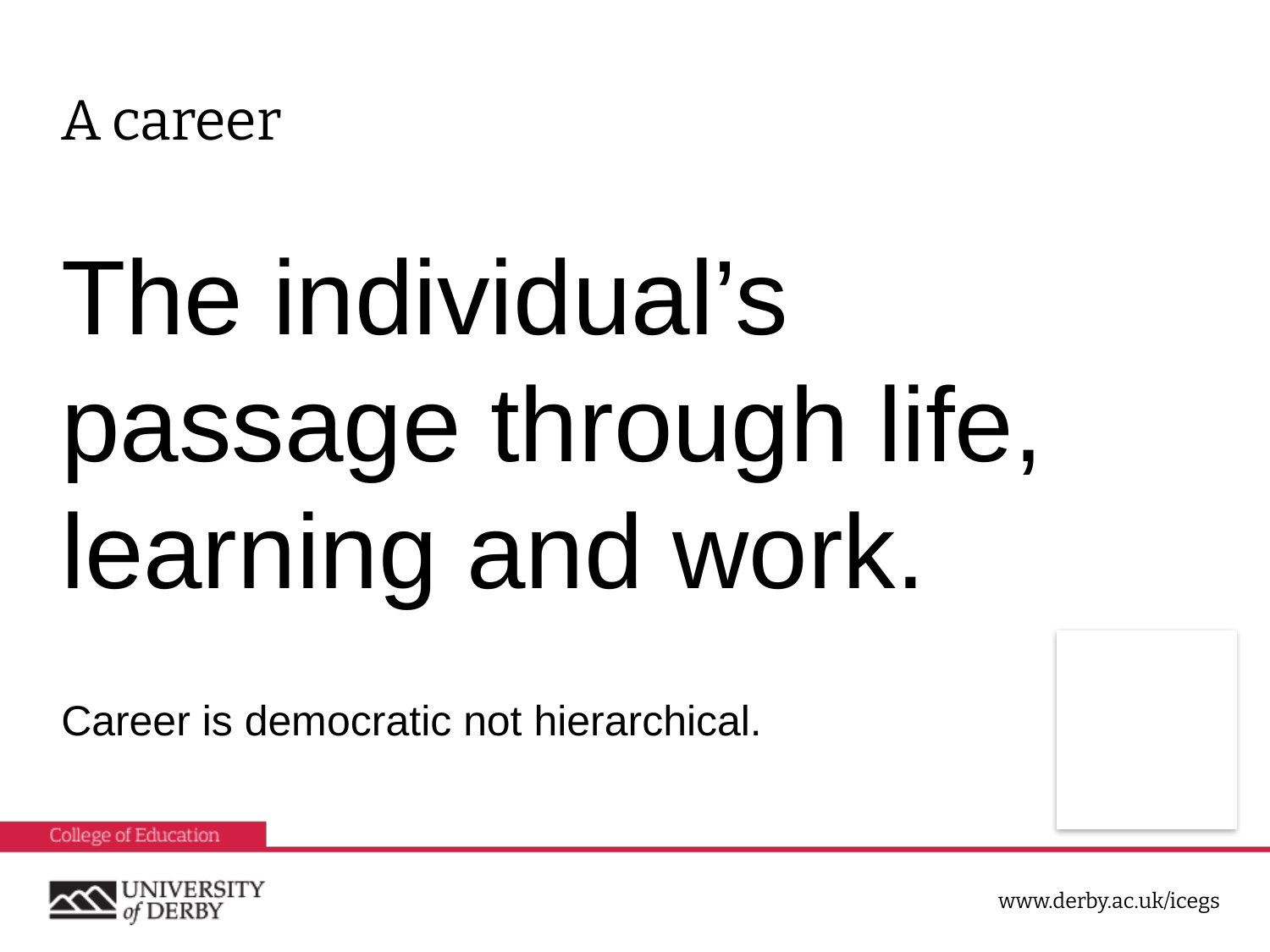

# A career
The individual’s passage through life, learning and work.
Career is democratic not hierarchical.